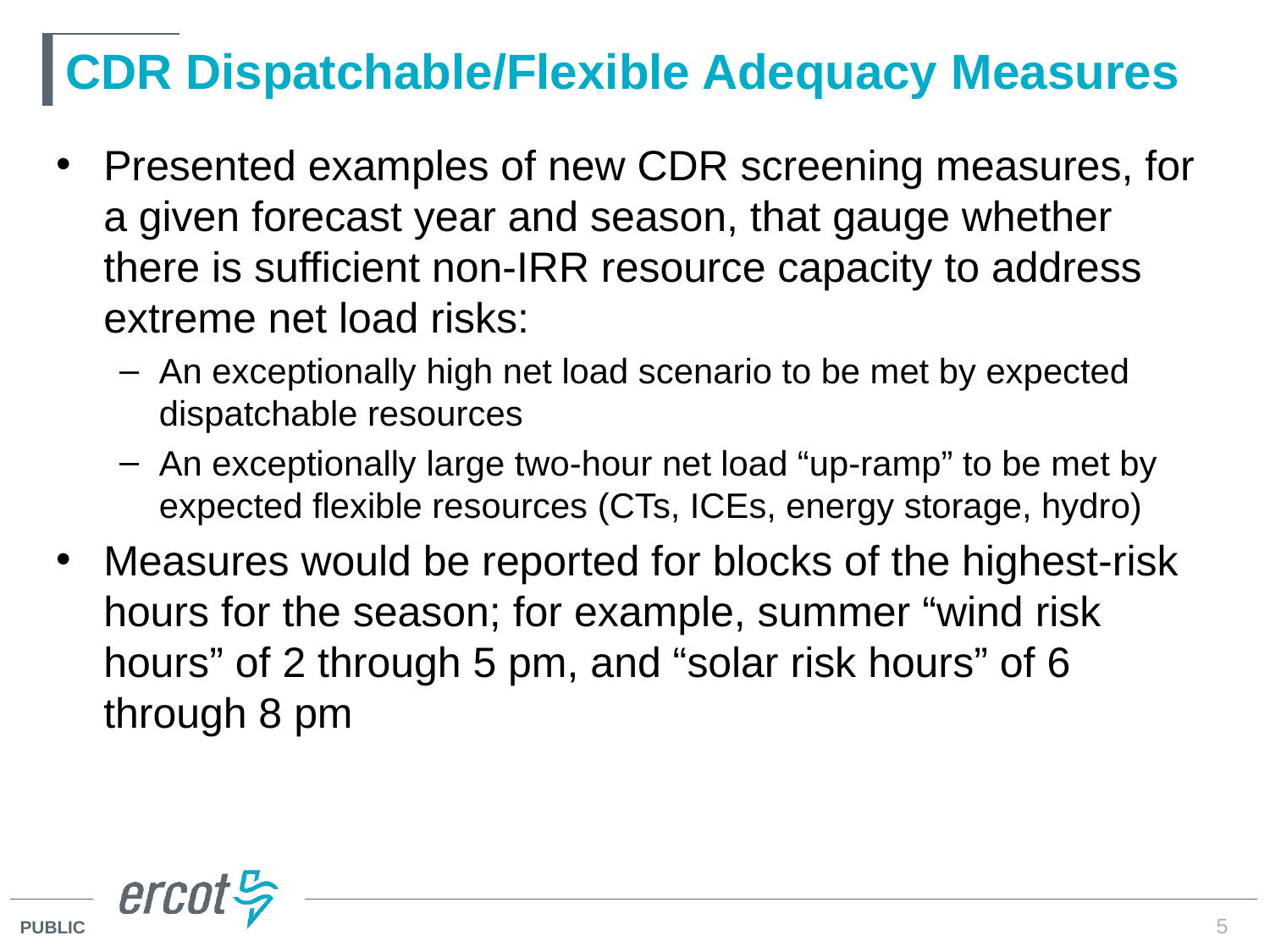

# CDR Dispatchable/Flexible Adequacy Measures
Presented examples of new CDR screening measures, for a given forecast year and season, that gauge whether there is sufficient non-IRR resource capacity to address extreme net load risks:
An exceptionally high net load scenario to be met by expected dispatchable resources
An exceptionally large two-hour net load “up-ramp” to be met by expected flexible resources (CTs, ICEs, energy storage, hydro)
Measures would be reported for blocks of the highest-risk hours for the season; for example, summer “wind risk hours” of 2 through 5 pm, and “solar risk hours” of 6 through 8 pm

5